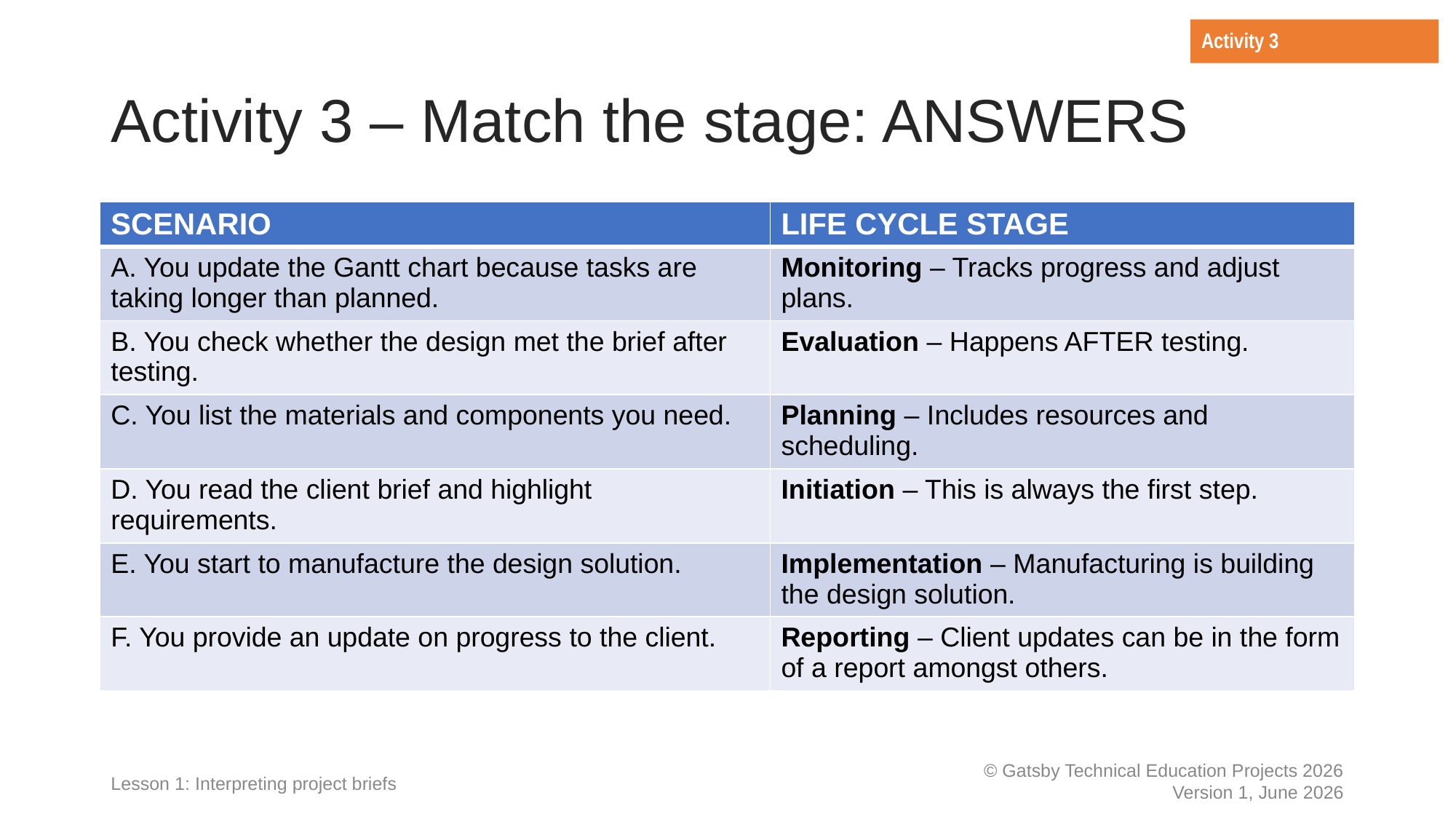

Activity 3
# Activity 3 – Match the stage: ANSWERS
| SCENARIO | LIFE CYCLE STAGE |
| --- | --- |
| A. You update the Gantt chart because tasks are taking longer than planned. | Monitoring – Tracks progress and adjust plans. |
| B. You check whether the design met the brief after testing. | Evaluation – Happens AFTER testing. |
| C. You list the materials and components you need. | Planning – Includes resources and scheduling. |
| D. You read the client brief and highlight requirements. | Initiation – This is always the first step. |
| E. You start to manufacture the design solution. | Implementation – Manufacturing is building the design solution. |
| F. You provide an update on progress to the client. | Reporting – Client updates can be in the form of a report amongst others. |
Lesson 1: Interpreting project briefs